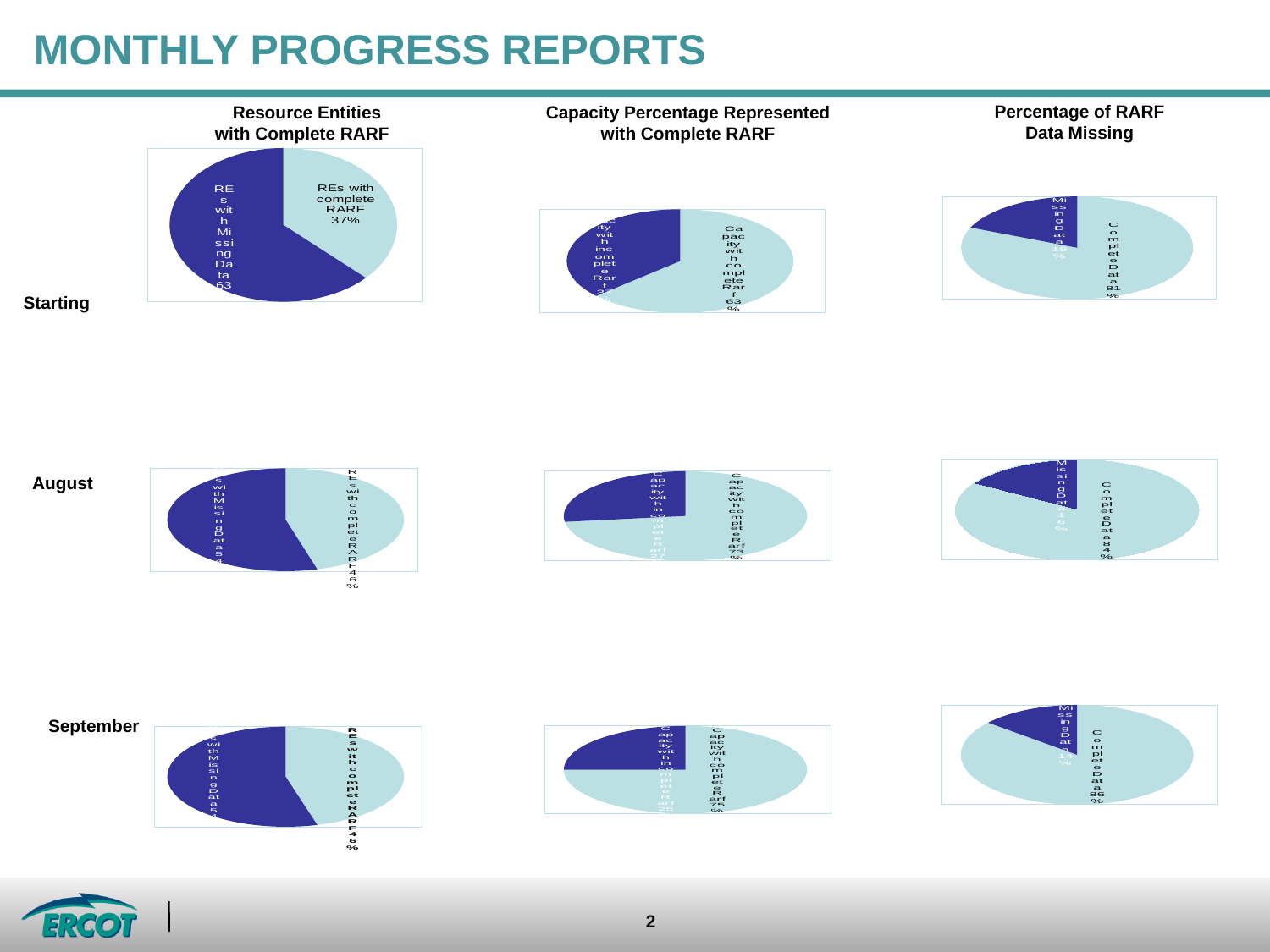

# Monthly Progress Reports
Percentage of RARF Data Missing
Resource Entities with Complete RARF
Capacity Percentage Represented with Complete RARF

### Chart

| Category |  |
|---|---|
| Complete Data | 12480.0 |
| Missing Data | 2843.0 |

### Chart

| Category |  |
|---|---|
| Capacity with complete Rarf | 58500.0 |
| Capacity with incomplete Rarf | 33951.0 |

### Chart

| Category |  |
|---|---|
| REs with complete RARF | 56.0 |
| REs with Missing Data | 95.0 |

### Chart

| Category |
|---|

### Chart

| Category |
|---|
Starting

### Chart

| Category |  |
|---|---|
| REs with complete RARF | 69.0 |
| REs with Missing Data | 82.0 |

### Chart

| Category |  |
|---|---|
| Capacity with complete Rarf | 67384.0 |
| Capacity with incomplete Rarf | 25067.0 |

### Chart

| Category |  |
|---|---|
| Complete Data | 12847.0 |
| Missing Data | 2476.0 |

### Chart

| Category |
|---|
August

### Chart

| Category |  |
|---|---|
| REs with complete RARF | 69.0 |
| REs with Missing Data | 82.0 |

### Chart

| Category |  |
|---|---|
| Capacity with complete Rarf | 69300.0 |
| Capacity with incomplete Rarf | 23151.0 |

### Chart

| Category |
|---|

### Chart

| Category |  |
|---|---|
| Complete Data | 13201.0 |
| Missing Data | 2122.0 |
September